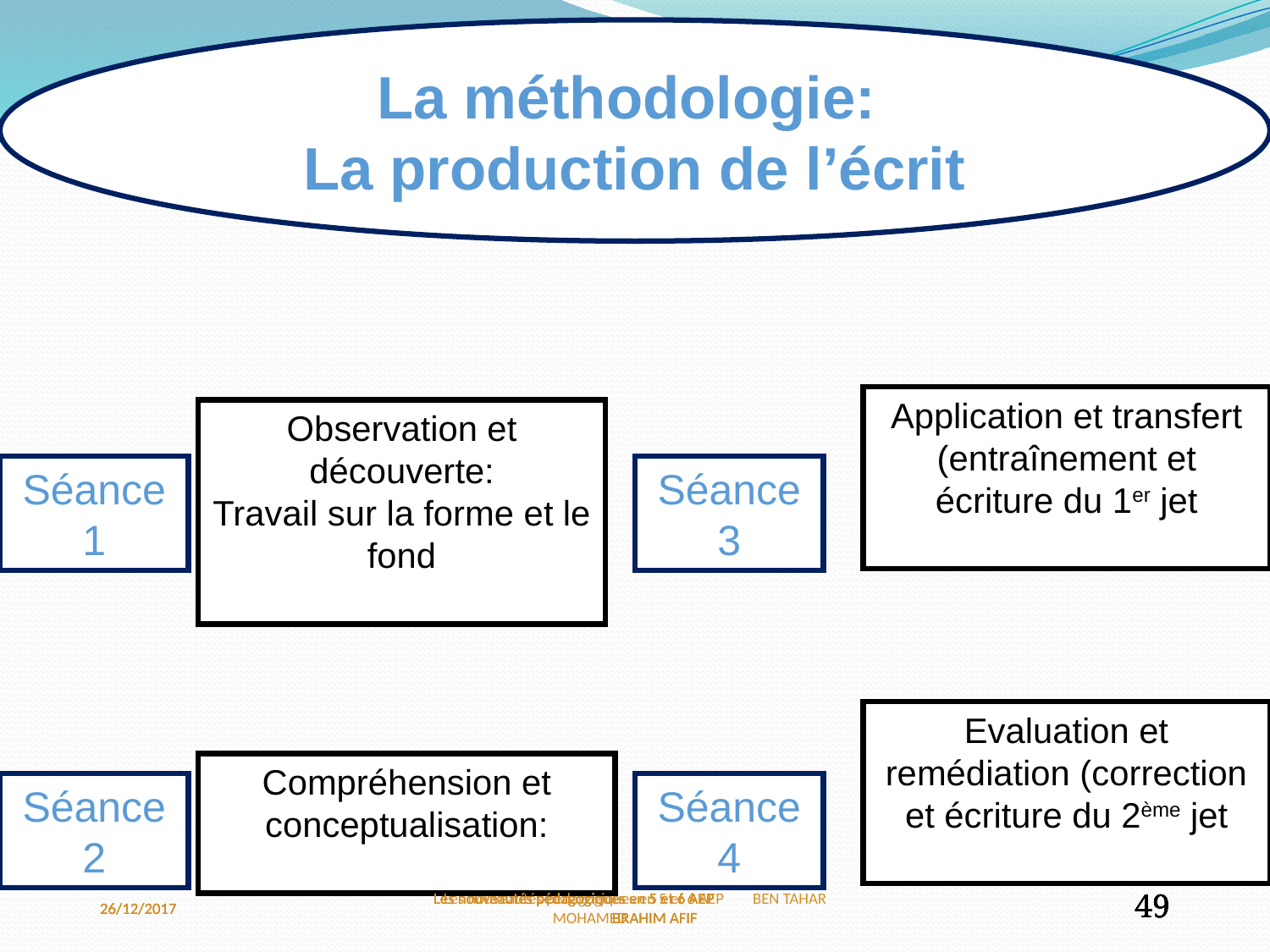

La méthodologie:
La production de l’écrit
Application et transfert (entraînement et écriture du 1er jet

Observation et découverte:
Travail sur la forme et le fond

Séance 1
Séance 3
Evaluation et remédiation (correction et écriture du 2ème jet

Compréhension et conceptualisation:

Séance 2
Séance 4
26/12/2017
26/12/2017
26/12/2017
Les nouveautés pédagogiques en 5 et 6 AEP                                              BRAHIM AFIF
Les nouveautés pédagogiques en 5 et 6 AEP                                              BRAHIM AFIF
Les nouveautés pédagogiques en 5 et 6 AEP                                              BRAHIM AFIF
Les nouveautés pédagogiques en 5 et 6 AEP        BEN TAHAR MOHAMED
49
49
49
49